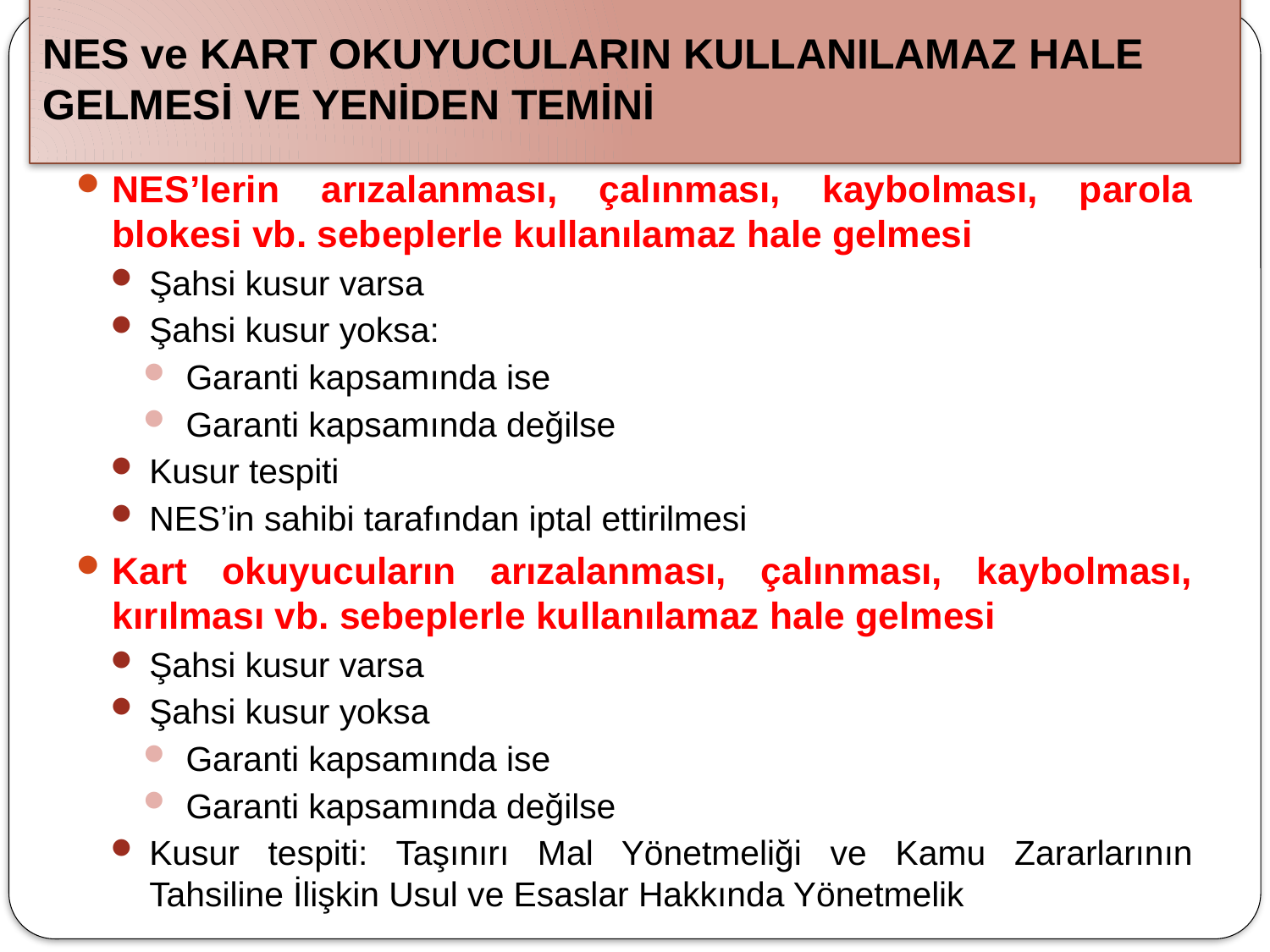

# NES ve KART OKUYUCULARIN KULLANILAMAZ HALE GELMESİ VE YENİDEN TEMİNİ
NES’lerin arızalanması, çalınması, kaybolması, parola blokesi vb. sebeplerle kullanılamaz hale gelmesi
Şahsi kusur varsa
Şahsi kusur yoksa:
Garanti kapsamında ise
Garanti kapsamında değilse
Kusur tespiti
NES’in sahibi tarafından iptal ettirilmesi
Kart okuyucuların arızalanması, çalınması, kaybolması, kırılması vb. sebeplerle kullanılamaz hale gelmesi
Şahsi kusur varsa
Şahsi kusur yoksa
Garanti kapsamında ise
Garanti kapsamında değilse
Kusur tespiti: Taşınırı Mal Yönetmeliği ve Kamu Zararlarının Tahsiline İlişkin Usul ve Esaslar Hakkında Yönetmelik